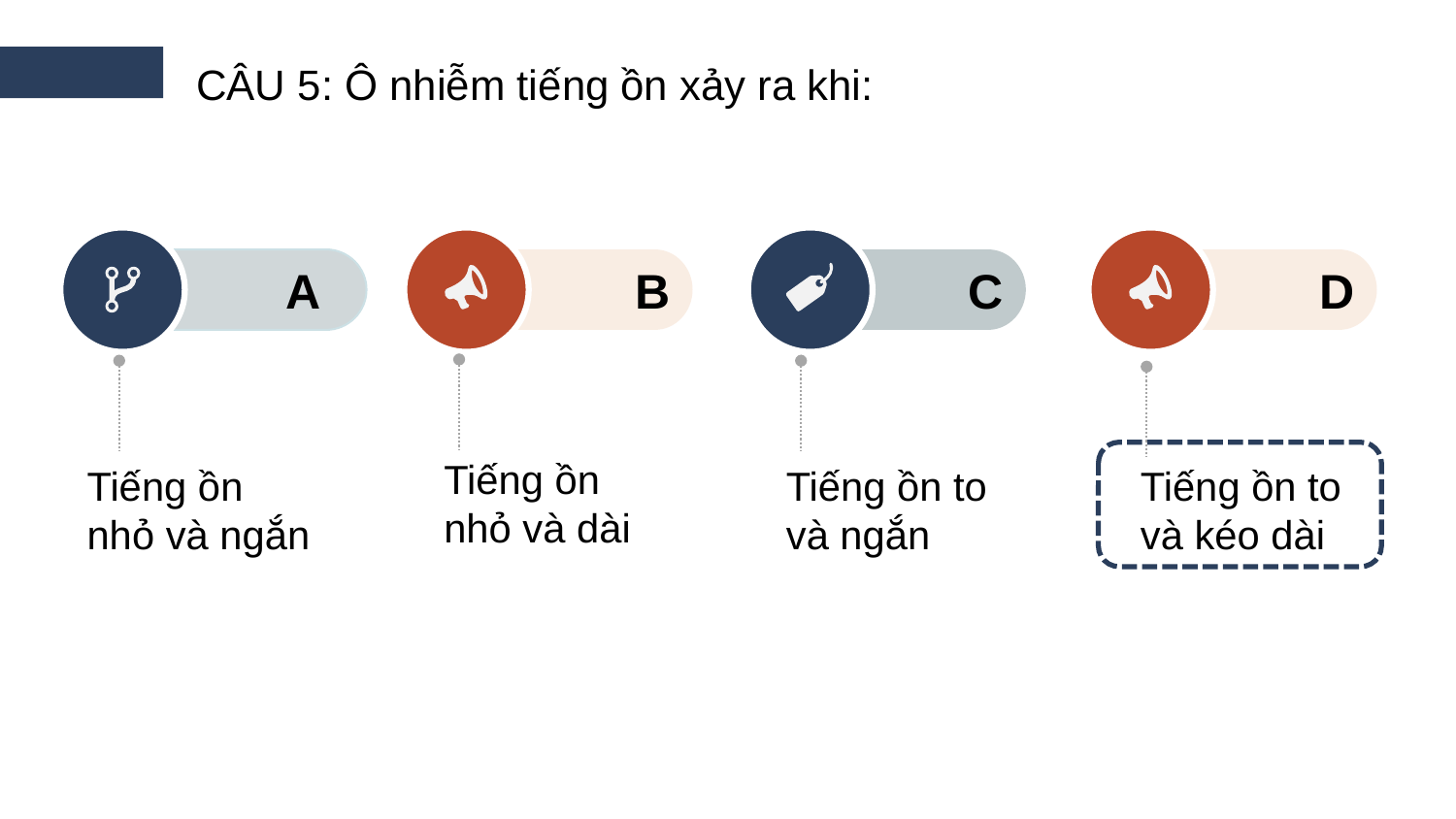

CÂU 5: Ô nhiễm tiếng ồn xảy ra khi:

A

B

C

D

Tiếng ồn nhỏ và dài
Tiếng ồn nhỏ và ngắn
Tiếng ồn to và ngắn
Tiếng ồn to và kéo dài